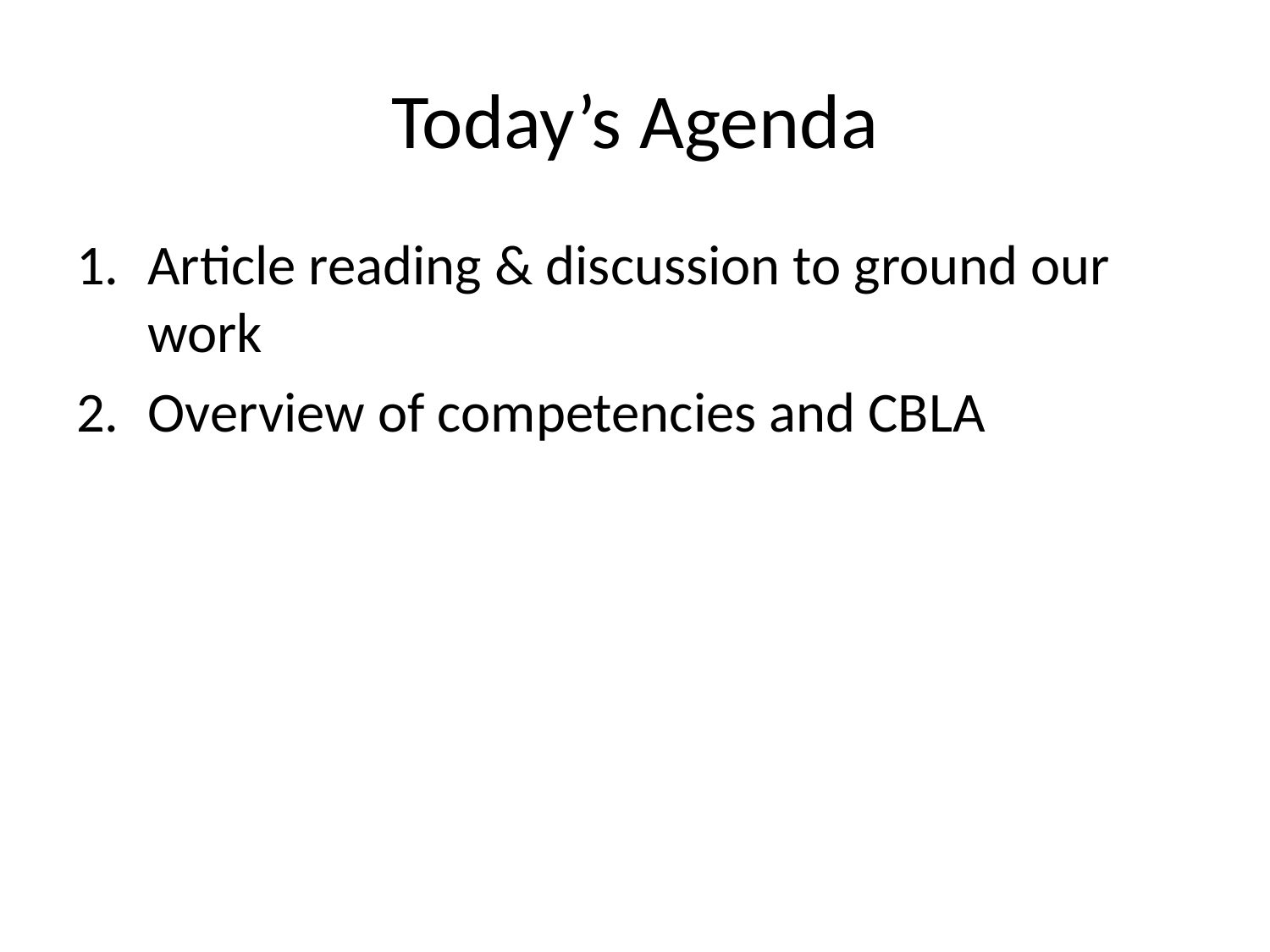

# Today’s Agenda
Article reading & discussion to ground our work
Overview of competencies and CBLA